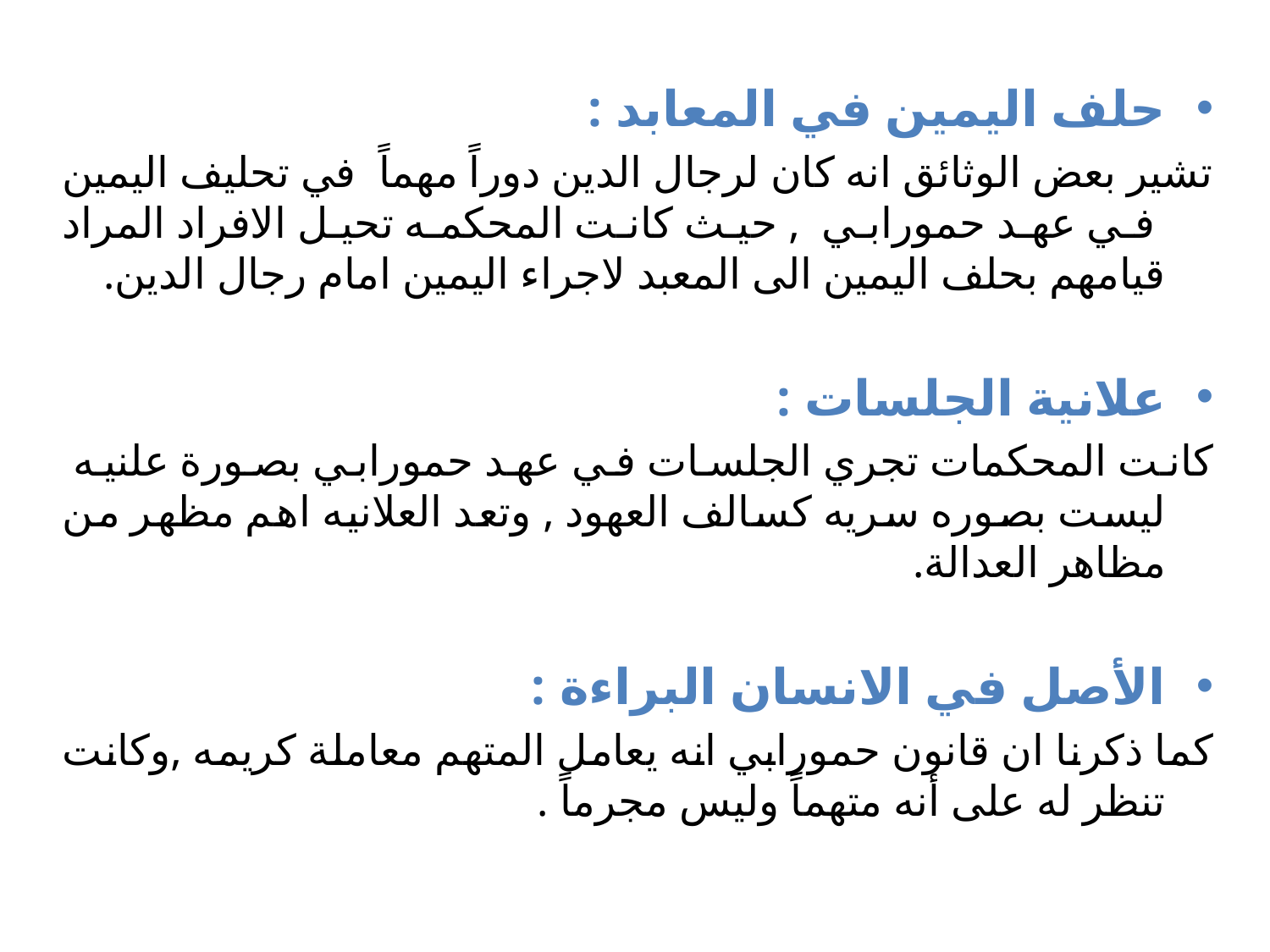

#
حلف اليمين في المعابد :
تشير بعض الوثائق انه كان لرجال الدين دوراً مهماً  في تحليف اليمين  في عهد حمورابي  , حيث كانت المحكمه تحيل الافراد المراد قيامهم بحلف اليمين الى المعبد لاجراء اليمين امام رجال الدين.

علانية الجلسات :
كانت المحكمات تجري الجلسات في عهد حمورابي بصورة علنيه  ليست بصوره سريه كسالف العهود , وتعد العلانيه اهم مظهر من مظاهر العدالة.

الأصل في الانسان البراءة :
كما ذكرنا ان قانون حمورابي انه يعامل المتهم معاملة كريمه ,وكانت تنظر له على أنه متهماً وليس مجرماً .